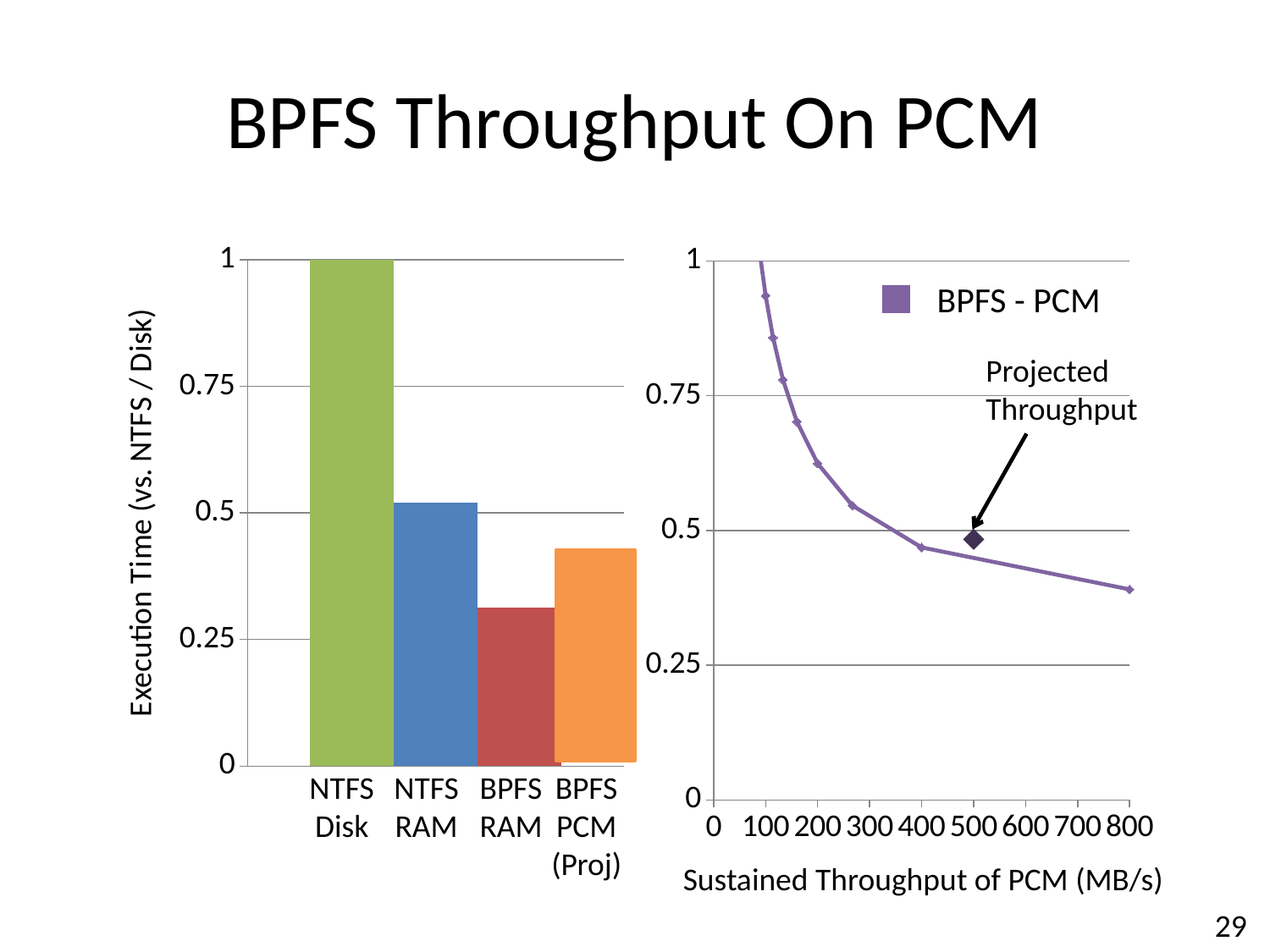

# BPFS Throughput On PCM

### Chart

| Category | NTFS / Disk | NTFS / RAM | BPFS / RAM |
|---|---|---|---|
| Postmark | 1.0 | 0.5196537201684605 | 0.31258773982218124 |

### Chart

| Category | Time (vs. NTFS/Disk) |
|---|---|
BPFS - PCM

Projected
Throughput

NTFS
Disk
NTFS
RAM
BPFS
RAM
BPFS
PCM
(Proj)
Sustained Throughput of PCM (MB/s)
29